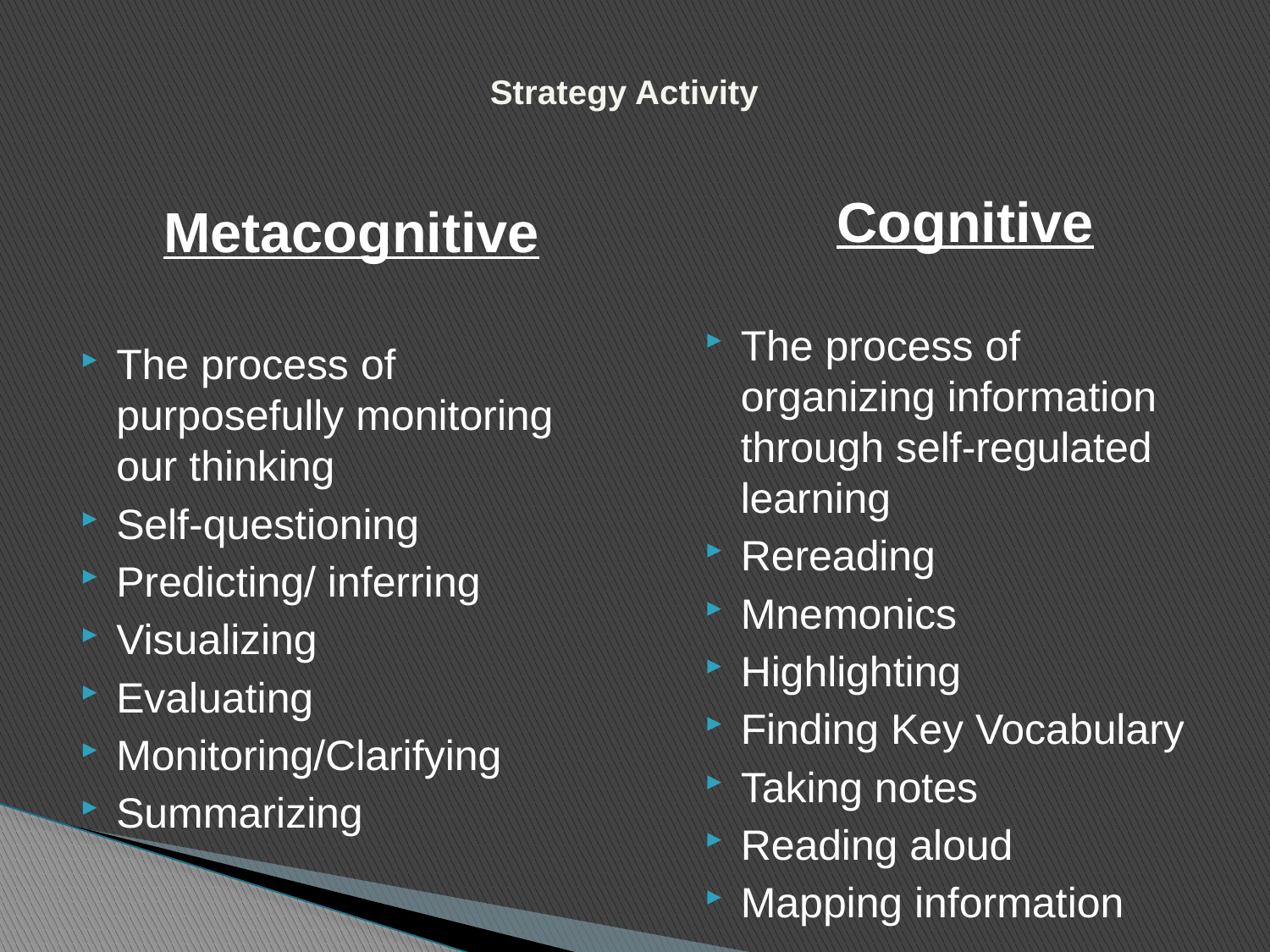

# Strategy Activity
Cognitive

The process of organizing information through self-regulated learning
Rereading
Mnemonics
Highlighting
Finding Key Vocabulary
Taking notes
Reading aloud
Mapping information

Metacognitive

The process of purposefully monitoring our thinking
Self-questioning
Predicting/ inferring
Visualizing
Evaluating
Monitoring/Clarifying
Summarizing